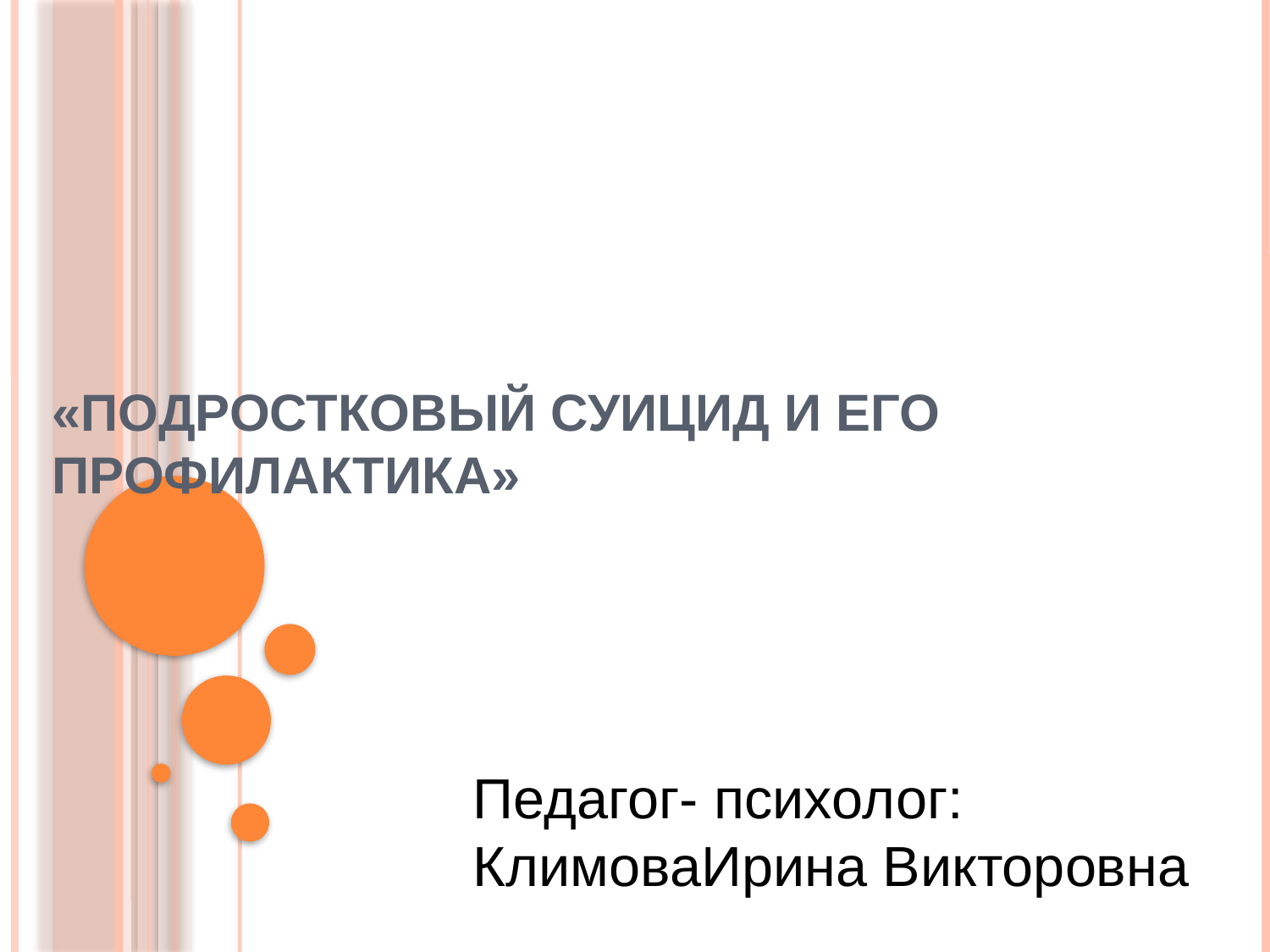

# «Подростковый суицид и его профилактика»
Педагог- психолог:
КлимоваИрина Викторовна